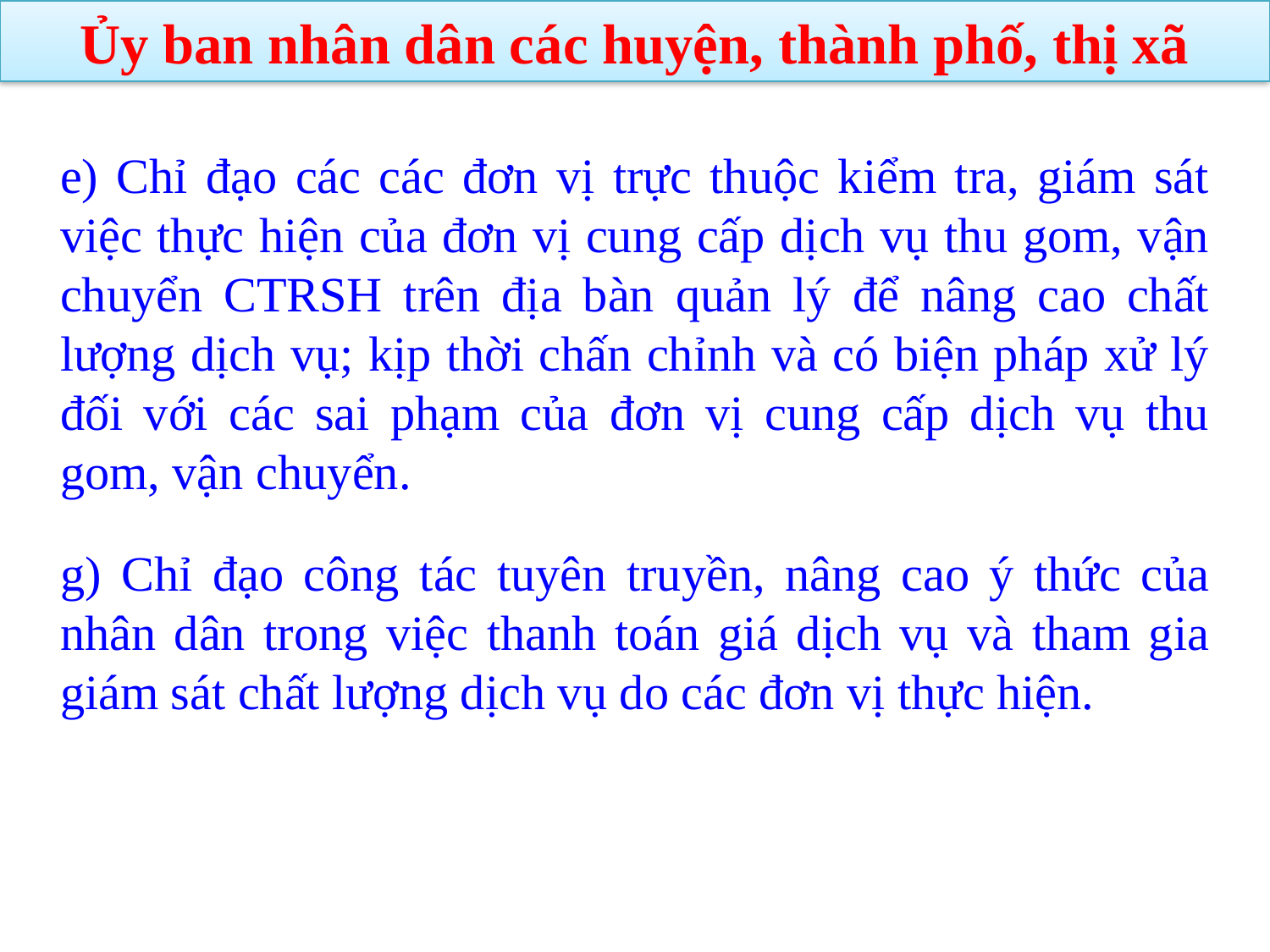

Ủy ban nhân dân các huyện, thành phố, thị xã
e) Chỉ đạo các các đơn vị trực thuộc kiểm tra, giám sát việc thực hiện của đơn vị cung cấp dịch vụ thu gom, vận chuyển CTRSH trên địa bàn quản lý để nâng cao chất lượng dịch vụ; kịp thời chấn chỉnh và có biện pháp xử lý đối với các sai phạm của đơn vị cung cấp dịch vụ thu gom, vận chuyển.
g) Chỉ đạo công tác tuyên truyền, nâng cao ý thức của nhân dân trong việc thanh toán giá dịch vụ và tham gia giám sát chất lượng dịch vụ do các đơn vị thực hiện.